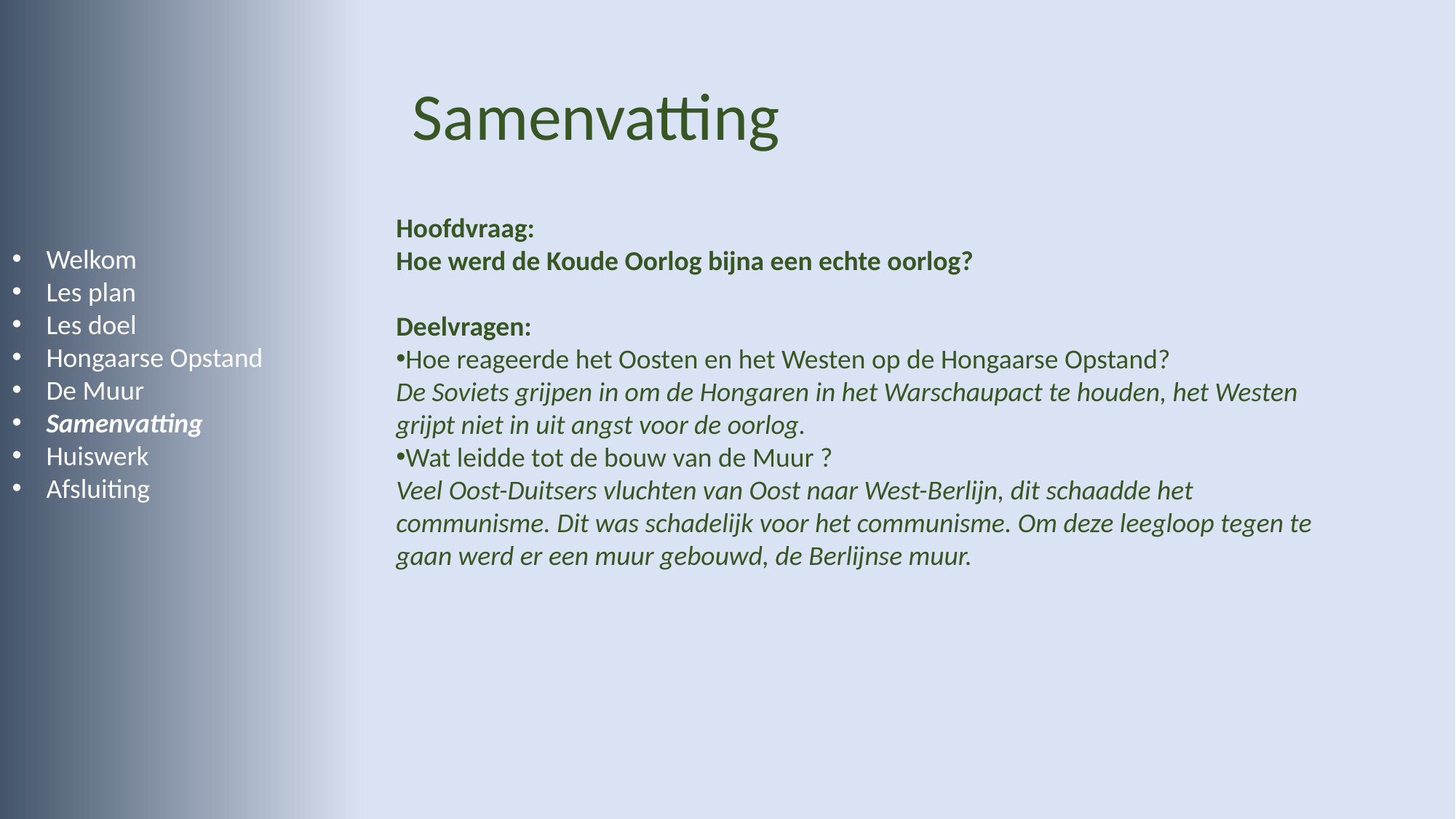

# Samenvatting
Hoofdvraag:
Hoe werd de Koude Oorlog bijna een echte oorlog?

Deelvragen:
Hoe reageerde het Oosten en het Westen op de Hongaarse Opstand?
De Soviets grijpen in om de Hongaren in het Warschaupact te houden, het Westen grijpt niet in uit angst voor de oorlog.
Wat leidde tot de bouw van de Muur ?
Veel Oost-Duitsers vluchten van Oost naar West-Berlijn, dit schaadde het communisme. Dit was schadelijk voor het communisme. Om deze leegloop tegen te gaan werd er een muur gebouwd, de Berlijnse muur.
Welkom
Les plan
Les doel
Hongaarse Opstand
De Muur
Samenvatting
Huiswerk
Afsluiting